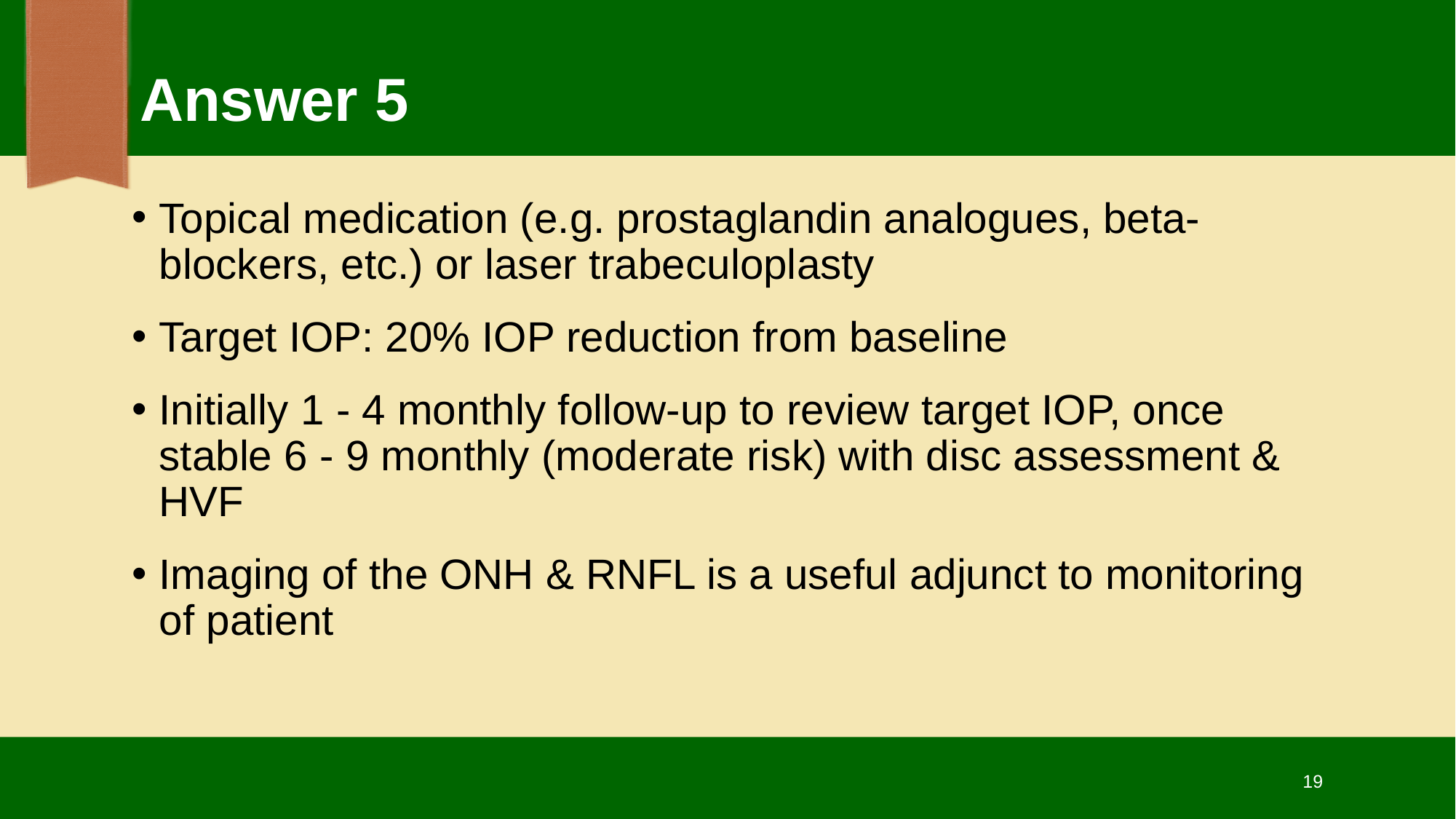

# Answer 5
Topical medication (e.g. prostaglandin analogues, beta-blockers, etc.) or laser trabeculoplasty
Target IOP: 20% IOP reduction from baseline
Initially 1 - 4 monthly follow-up to review target IOP, once stable 6 - 9 monthly (moderate risk) with disc assessment & HVF
Imaging of the ONH & RNFL is a useful adjunct to monitoring of patient

19